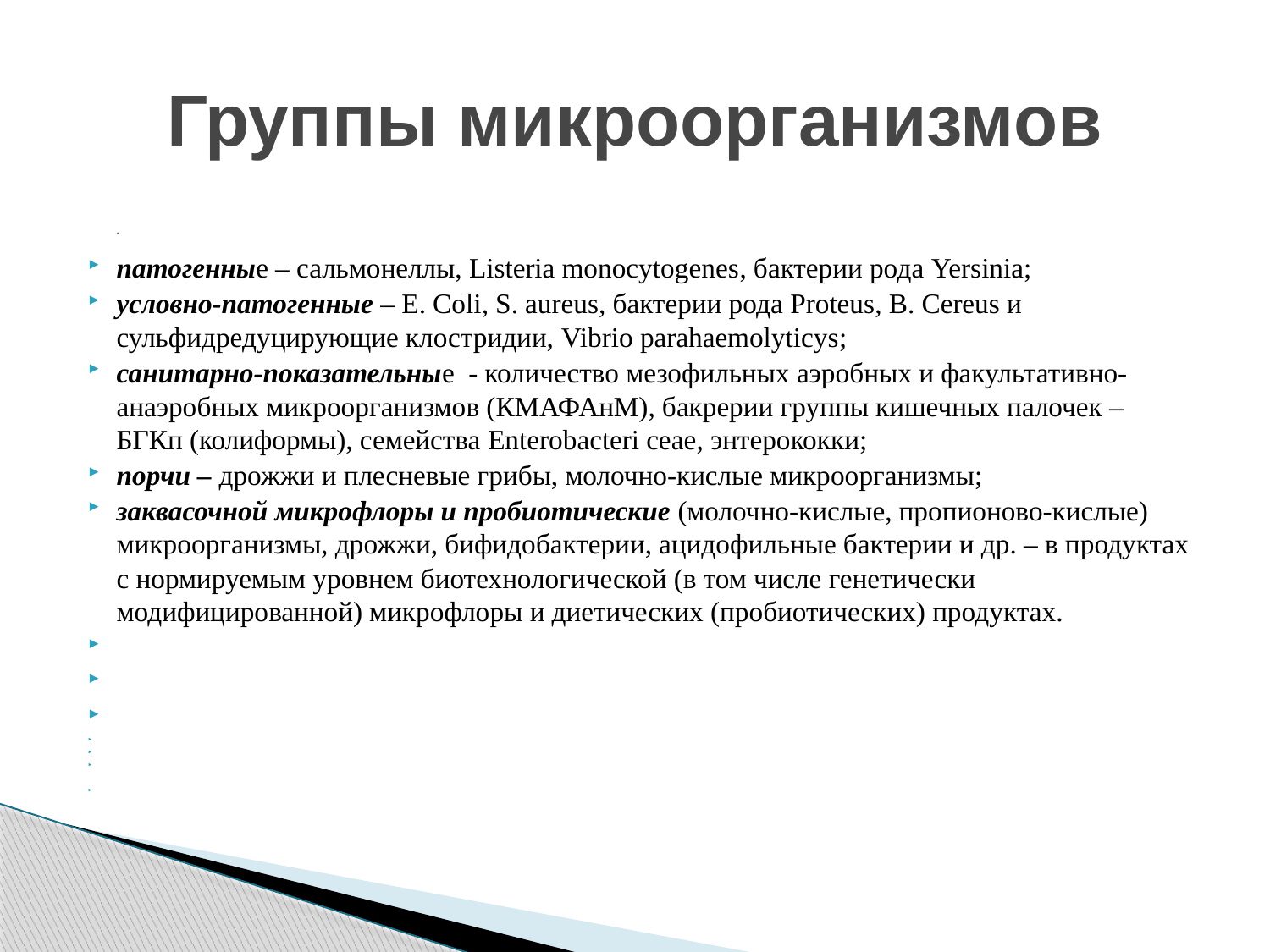

# Группы микроорганизмов

	.

патогенные – сальмонеллы, Listeria monocytogenes, бактерии рода Yersinia;
условно-патогенные – E. Coli, S. aureus, бактерии рода Proteus, B. Cereus и сульфидредуцирующие клостридии, Vibrio parahaemolyticys;
санитарно-показательные  - количество мезофильных аэробных и факультативно-анаэробных микроорганизмов (КМАФАнМ), бакрерии группы кишечных палочек – БГКп (колиформы), семейства Enterobacteri ceae, энтерококки;
порчи – дрожжи и плесневые грибы, молочно-кислые микроорганизмы;
заквасочной микрофлоры и пробиотические (молочно-кислые, пропионово-кислые) микроорганизмы, дрожжи, бифидобактерии, ацидофильные бактерии и др. – в продуктах с нормируемым уровнем биотехнологической (в том числе генетически модифицированной) микрофлоры и диетических (пробиотических) продуктах.